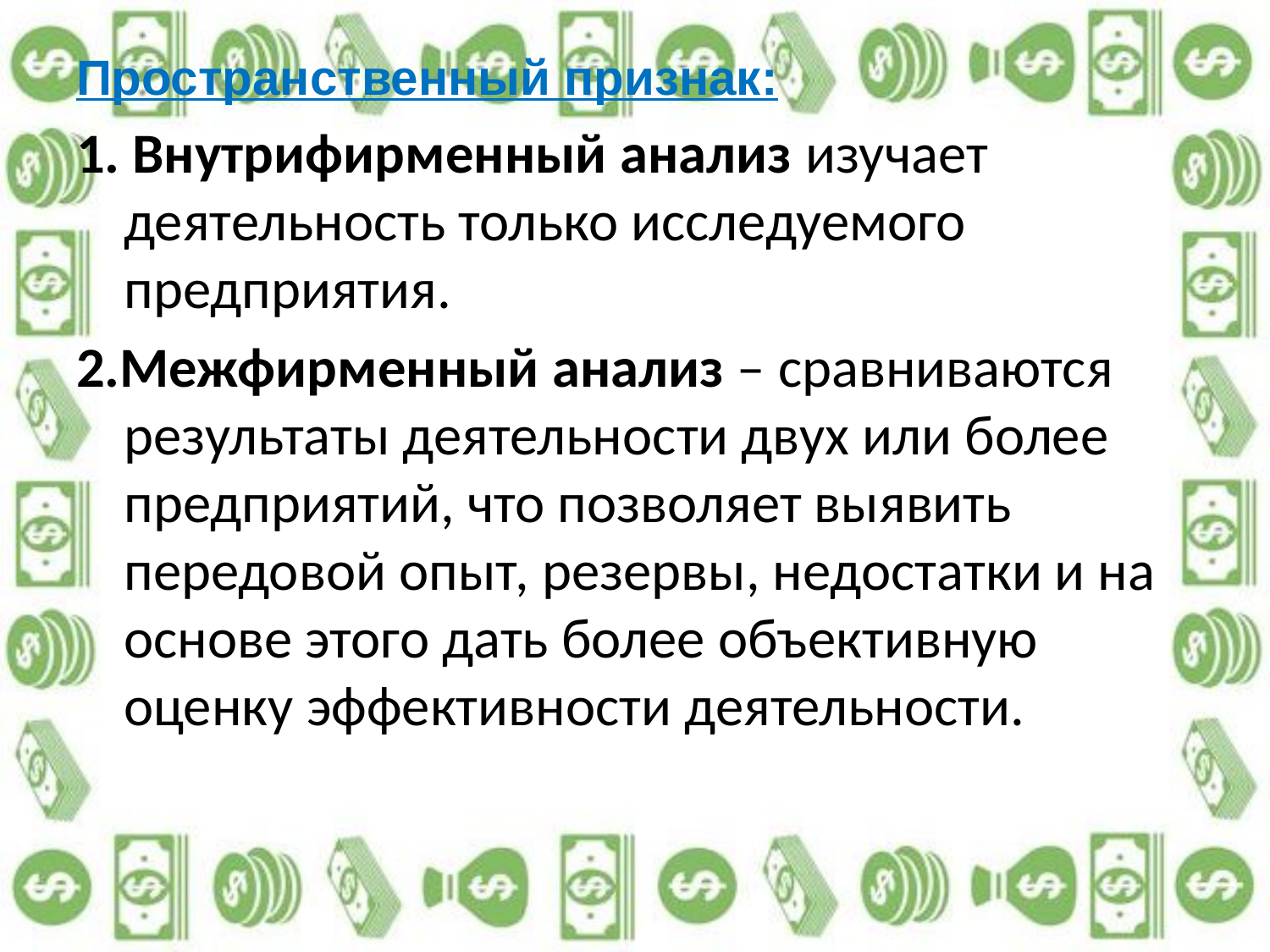

#
Пространственный признак:
1. Внутрифирменный анализ изучает деятельность только исследуемого предприятия.
2.Межфирменный анализ – сравниваются результаты деятельности двух или более предприятий, что позволяет выявить передовой опыт, резервы, недостатки и на основе этого дать более объективную оценку эффективности деятельности.